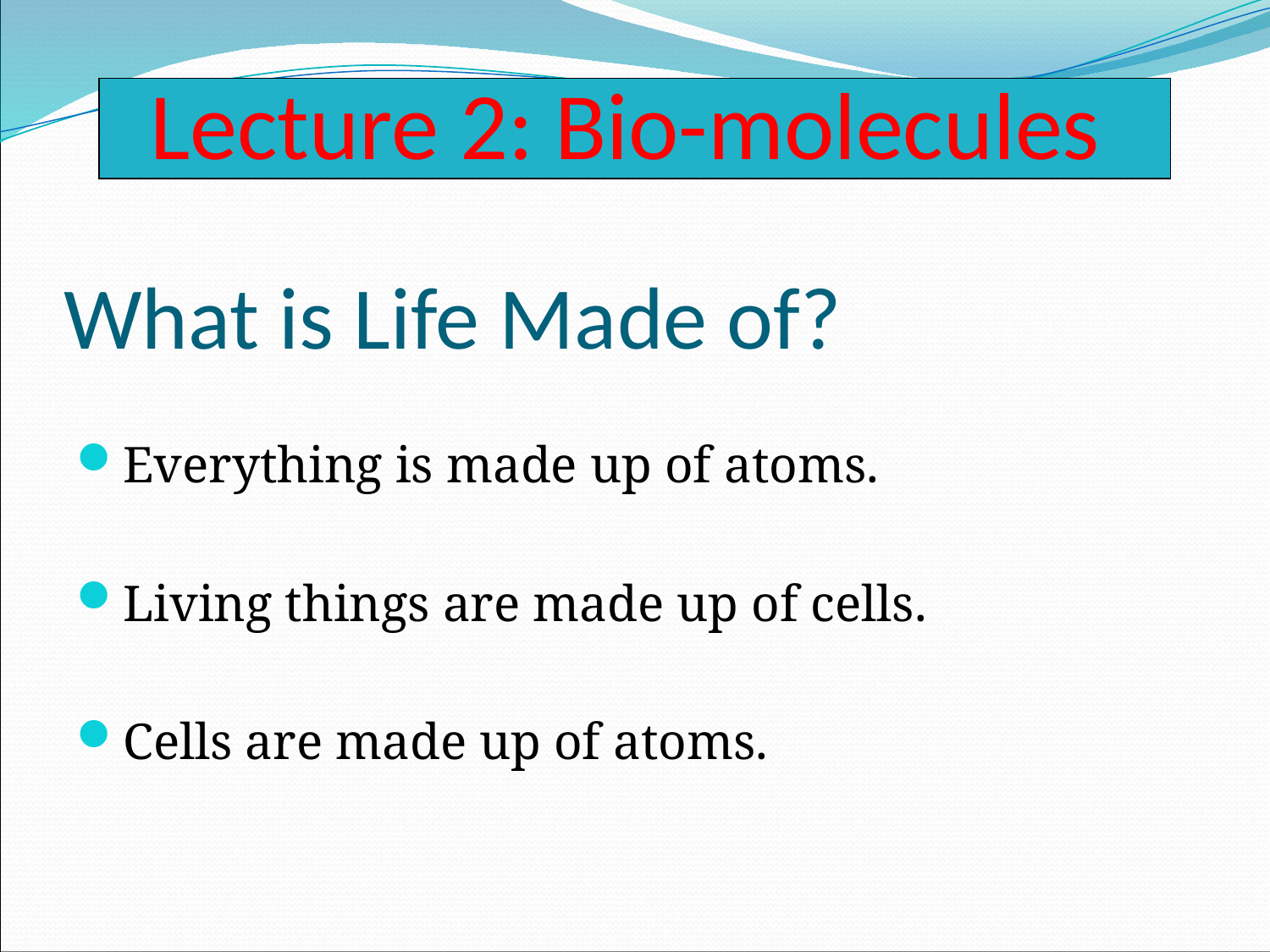

Lecture 2: Bio-molecules
# What is Life Made of?
Everything is made up of atoms.

Living things are made up of cells.

Cells are made up of atoms.